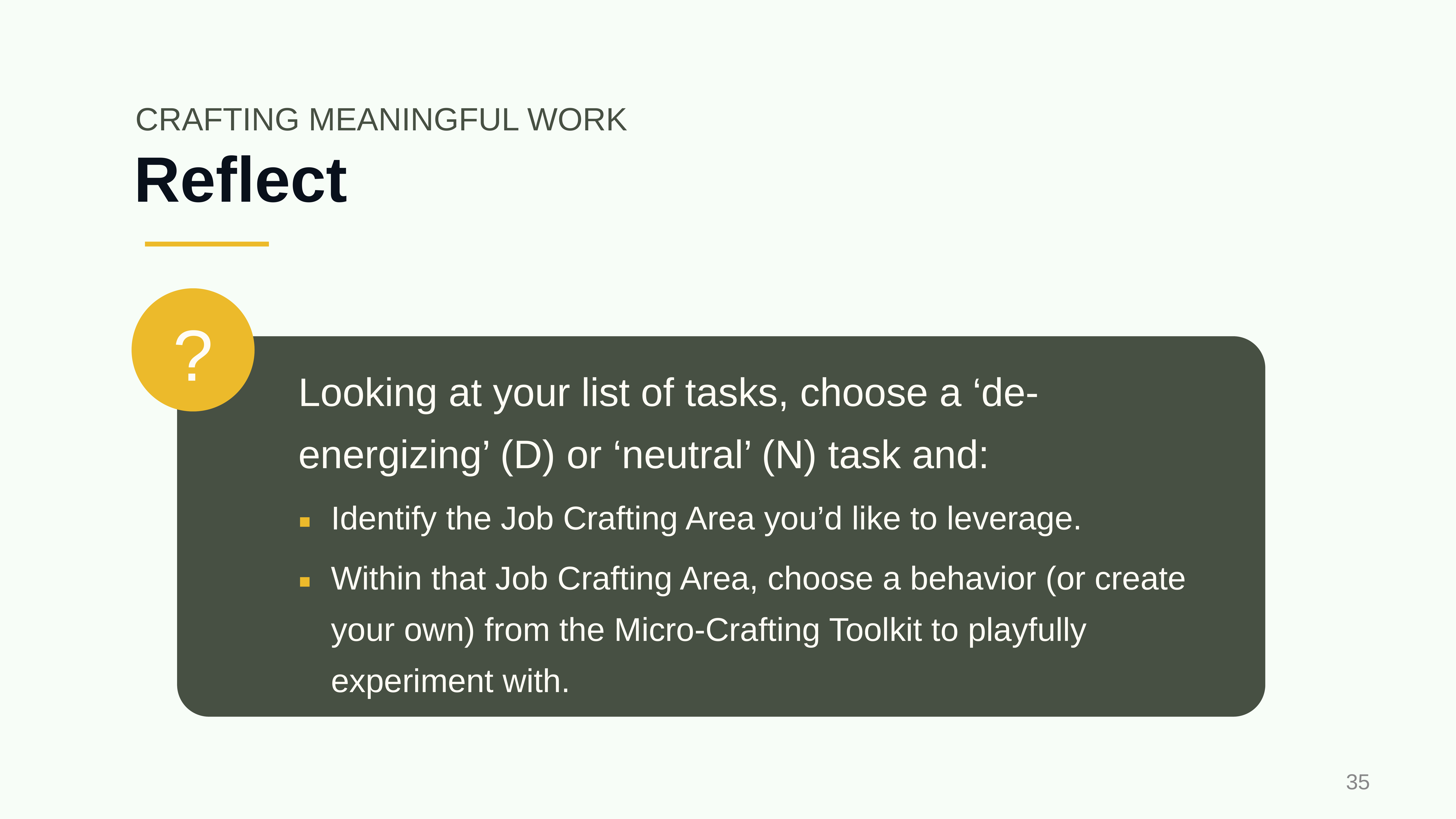

CRAFTING MEANINGFUL WORK
# Reflect

?

Looking at your list of tasks, choose a ‘de-energizing’ (D) or ‘neutral’ (N) task and:
Identify the Job Crafting Area you’d like to leverage.
Within that Job Crafting Area, choose a behavior (or create your own) from the Micro-Crafting Toolkit to playfully experiment with.
35